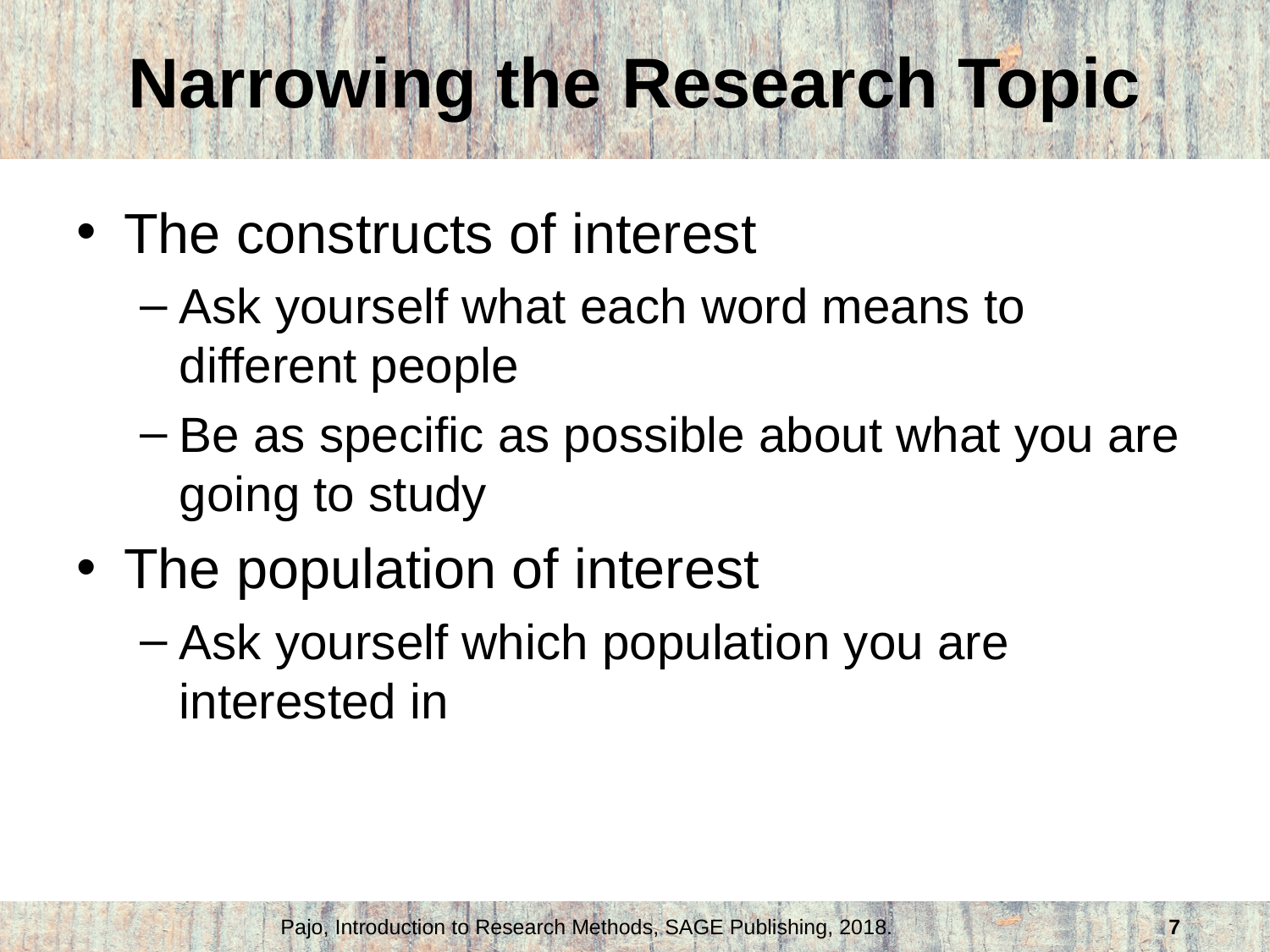

# Narrowing the Research Topic
The constructs of interest
Ask yourself what each word means to different people
Be as specific as possible about what you are going to study
The population of interest
Ask yourself which population you are interested in
Pajo, Introduction to Research Methods, SAGE Publishing, 2018.
7